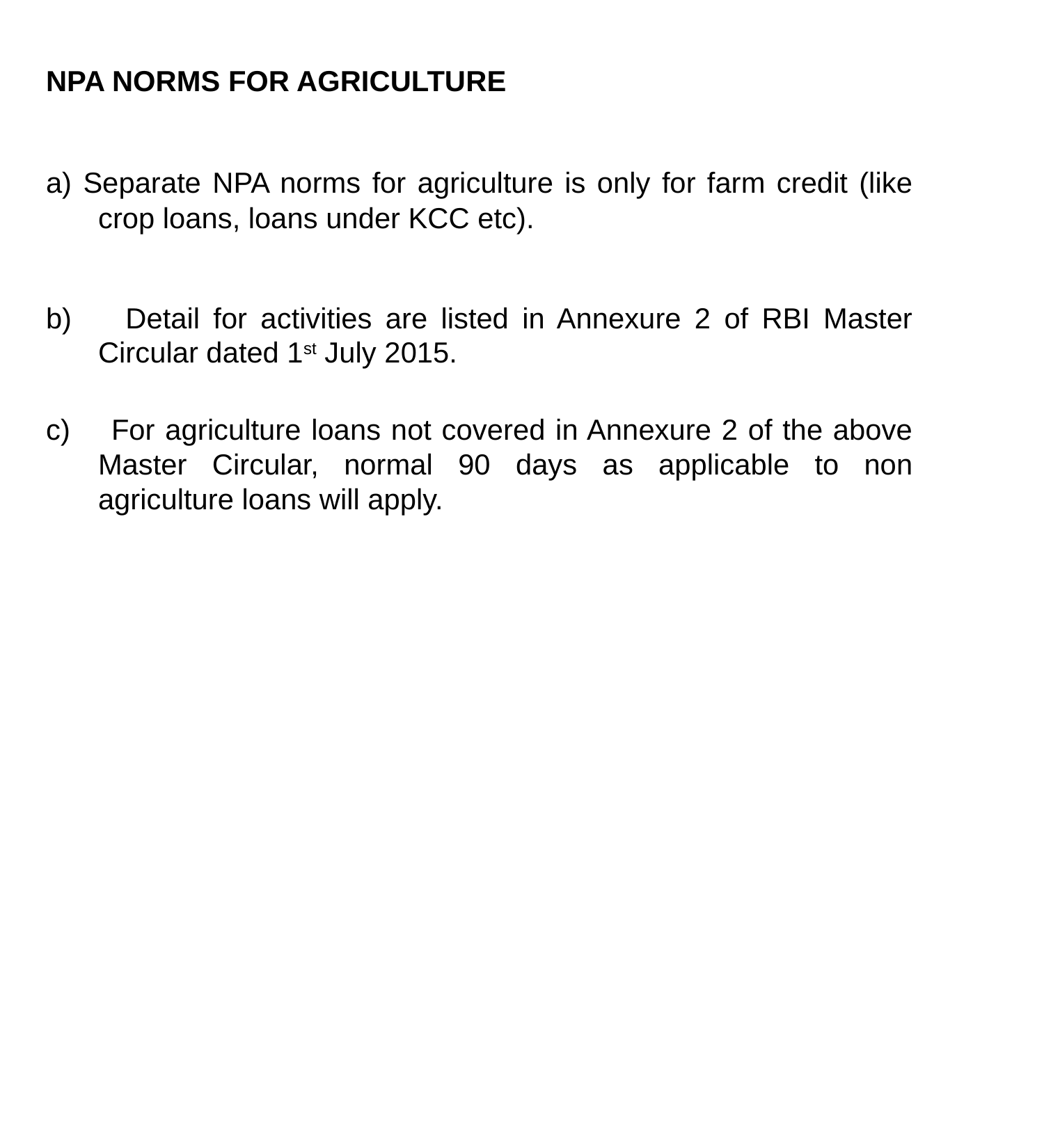

NPA NORMS FOR AGRICULTURE
a) Separate NPA norms for agriculture is only for farm credit (like crop loans, loans under KCC etc).
b)    Detail for activities are listed in Annexure 2 of RBI Master Circular dated 1st July 2015.
c)    For agriculture loans not covered in Annexure 2 of the above Master Circular, normal 90 days as applicable to non agriculture loans will apply.